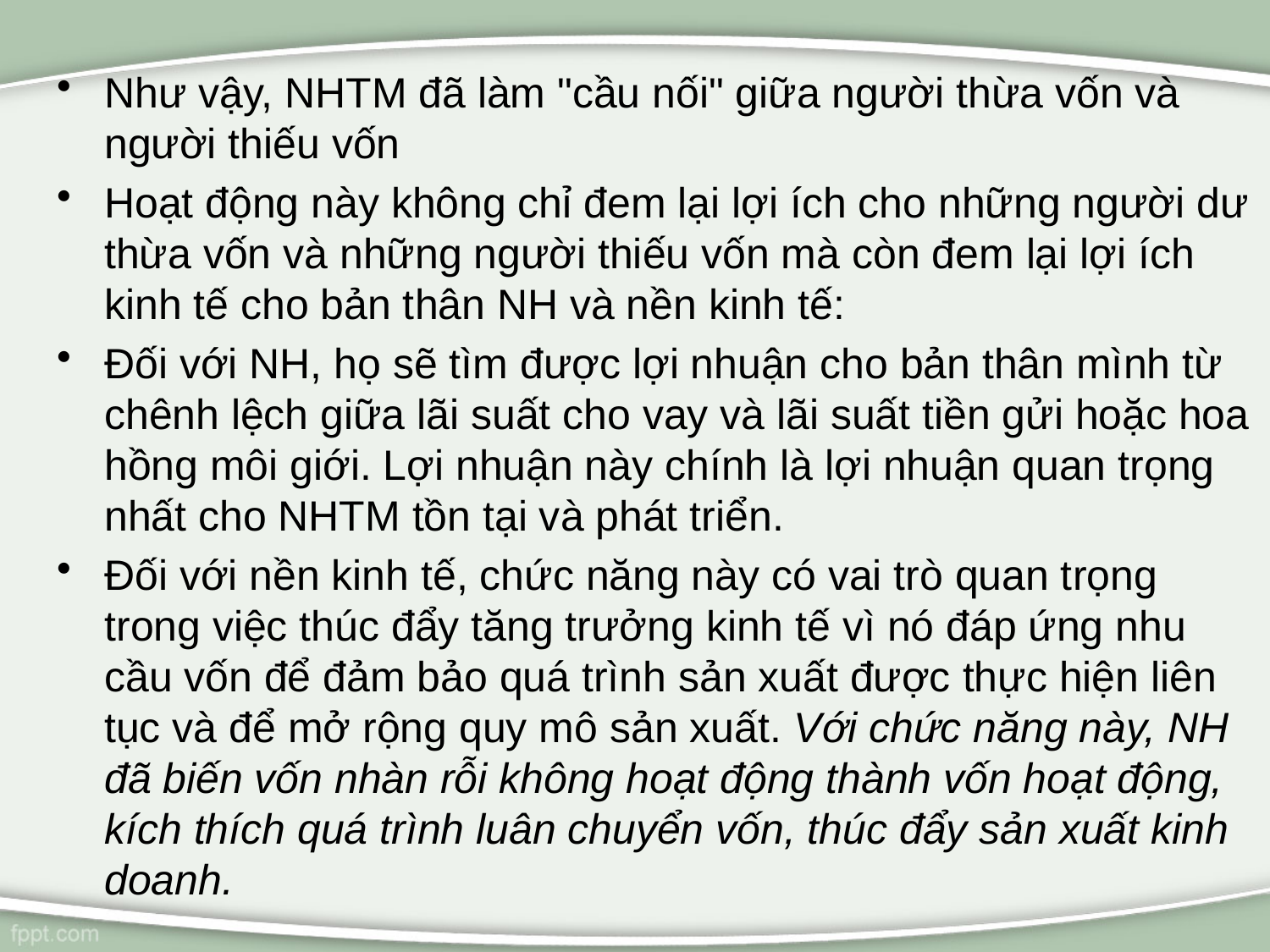

Như vậy, NHTM đã làm "cầu nối" giữa người thừa vốn và người thiếu vốn
Hoạt động này không chỉ đem lại lợi ích cho những người dư thừa vốn và những người thiếu vốn mà còn đem lại lợi ích kinh tế cho bản thân NH và nền kinh tế:
Đối với NH, họ sẽ tìm được lợi nhuận cho bản thân mình từ chênh lệch giữa lãi suất cho vay và lãi suất tiền gửi hoặc hoa hồng môi giới. Lợi nhuận này chính là lợi nhuận quan trọng nhất cho NHTM tồn tại và phát triển.
Đối với nền kinh tế, chức năng này có vai trò quan trọng trong việc thúc đẩy tăng trưởng kinh tế vì nó đáp ứng nhu cầu vốn để đảm bảo quá trình sản xuất được thực hiện liên tục và để mở rộng quy mô sản xuất. Với chức năng này, NH đã biến vốn nhàn rỗi không hoạt động thành vốn hoạt động, kích thích quá trình luân chuyển vốn, thúc đẩy sản xuất kinh doanh.